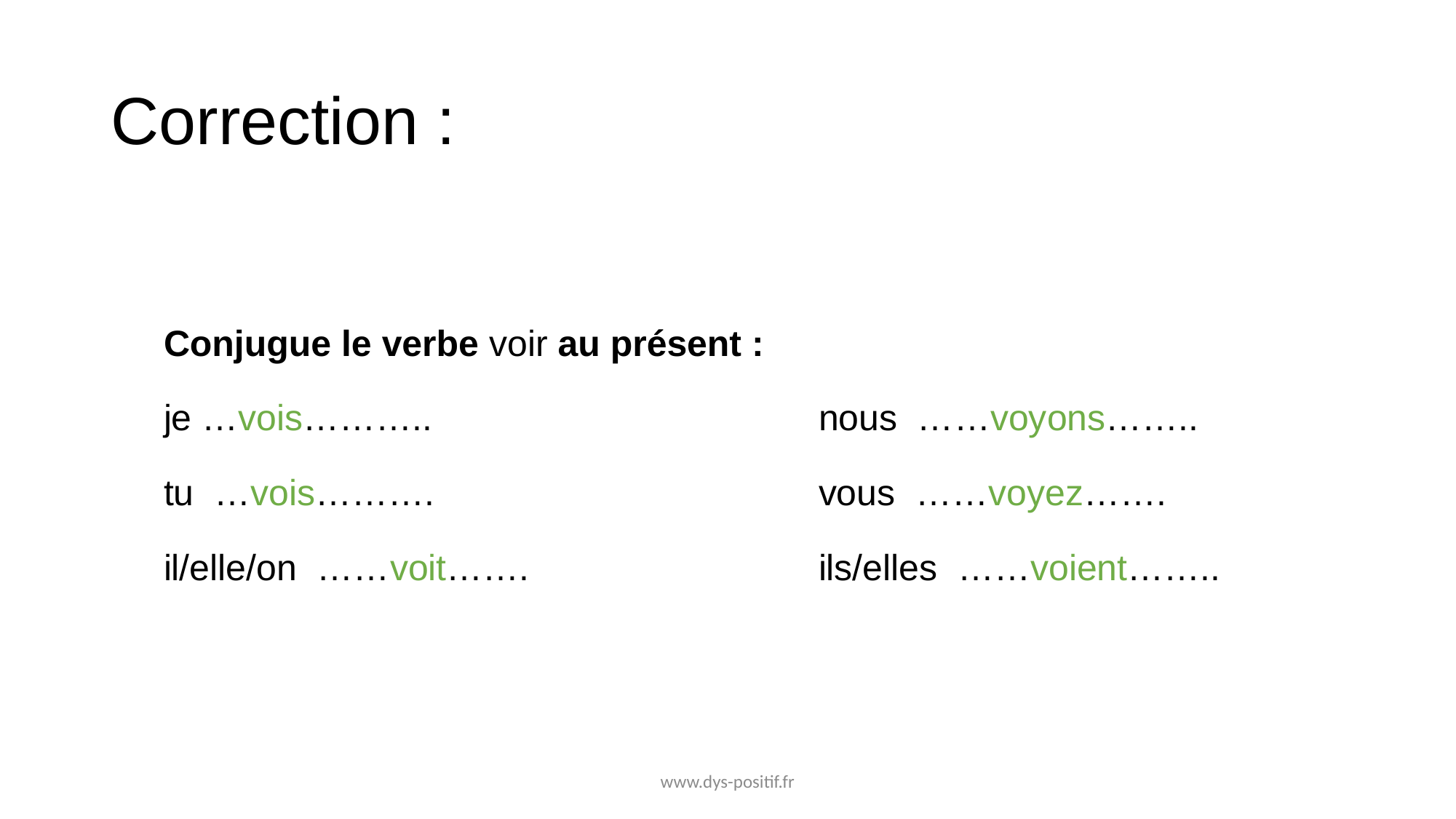

# Correction :
Conjugue le verbe voir au présent :
je …vois………..				nous  ……voyons……..
tu  …vois……….				vous  ……voyez…….
il/elle/on  ……voit…….			ils/elles  ……voient……..

www.dys-positif.fr